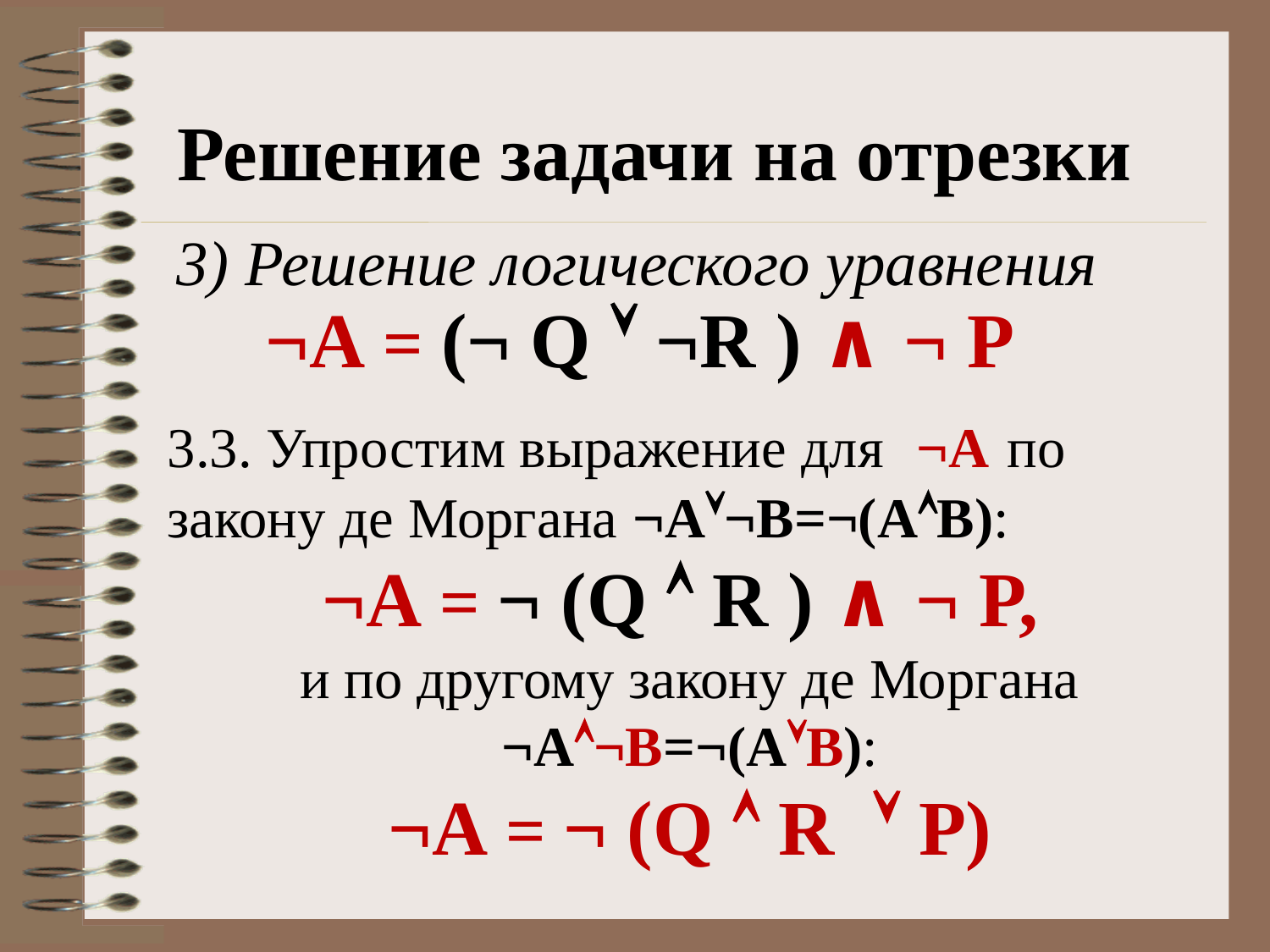

Решение задачи на отрезки
3) Решение логического уравнения
¬А = (¬ Q ∨ ¬R ) ∧ ¬ P
3.3. Упростим выражение для  ¬А по закону де Моргана ¬А∨¬В=¬(А∧В):
¬А = ¬ (Q ∧ R ) ∧ ¬ P,
и по другому закону де Моргана ¬А∧¬В=¬(А∨В):
¬А = ¬ (Q ∧ R  ∨ P)